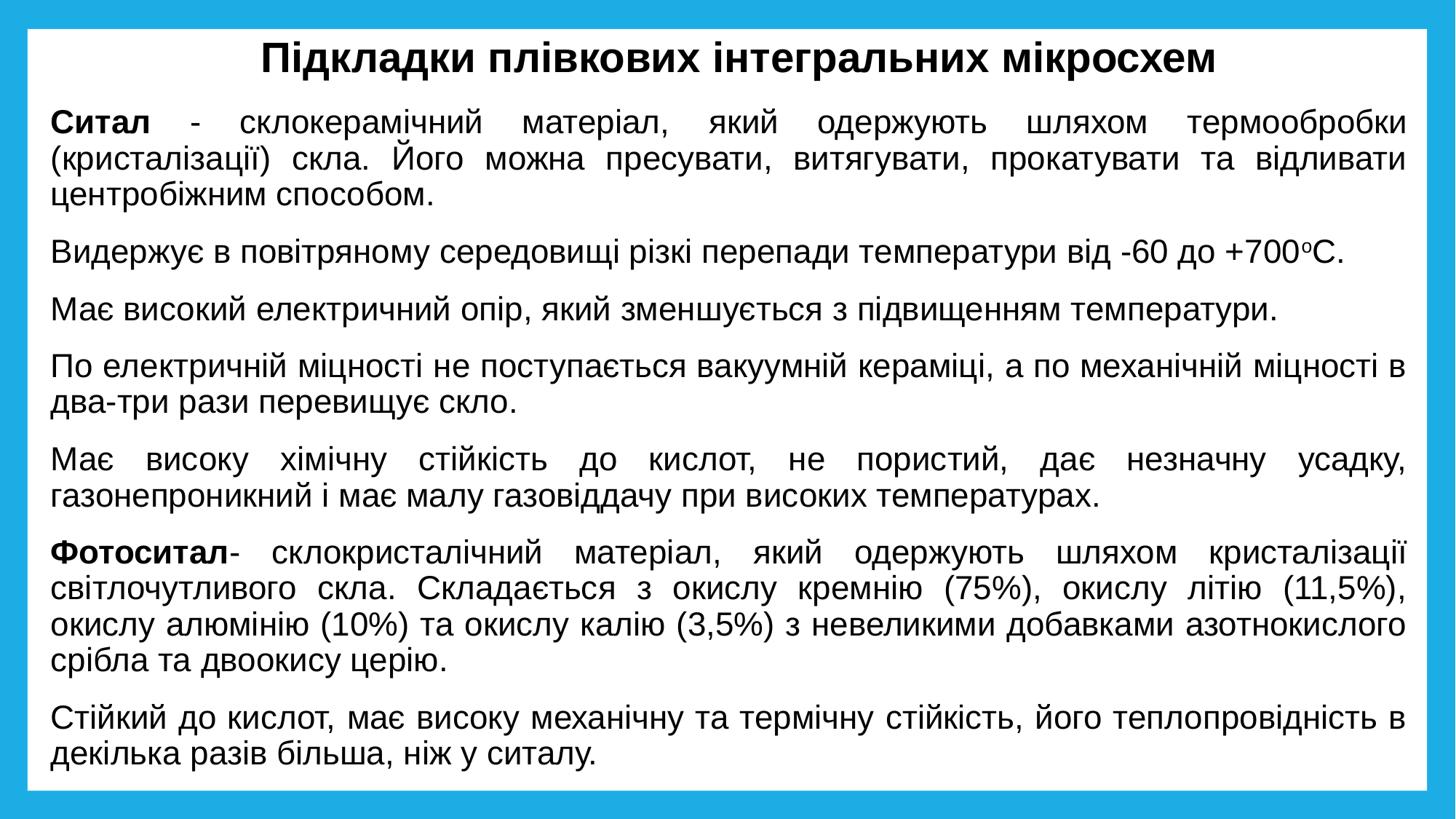

# Підкладки плівкових інтегральних мікросхем
Ситал - склокерамічний матеріал, який одержують шляхом термообробки (кристалізації) скла. Його можна пресувати, витягувати, прокатувати та відливати центробіжним способом.
Видержує в повітряному середовищі різкі перепади температури від -60 до +700оС.
Має високий електричний опір, який зменшується з підвищенням температури.
По електричній міцності не поступається вакуумній кераміці, а по механічній міцності в два-три рази перевищує скло.
Має високу хімічну стійкість до кислот, не пористий, дає незначну усадку, газонепроникний і має малу газовіддачу при високих температурах.
Фотоситал- склокристалічний матеріал, який одержують шляхом кристалізації світлочутливого скла. Складається з окислу кремнію (75%), окислу літію (11,5%), окислу алюмінію (10%) та окислу калію (3,5%) з невеликими добавками азотнокислого срібла та двоокису церію.
Стійкий до кислот, має високу механічну та термічну стійкість, його теплопровідність в декілька разів більша, ніж у ситалу.